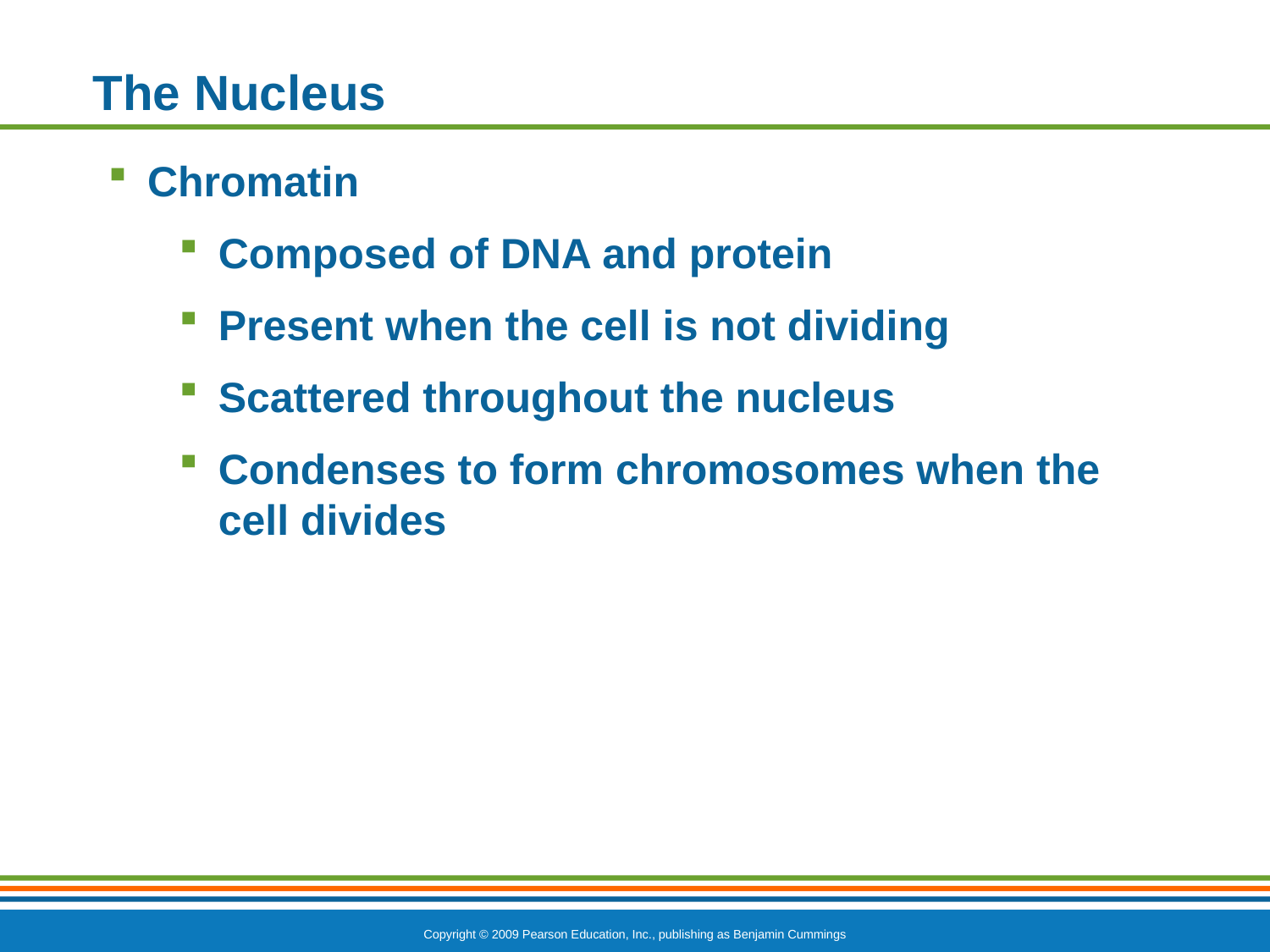

# The Nucleus
Chromatin
Composed of DNA and protein
Present when the cell is not dividing
Scattered throughout the nucleus
Condenses to form chromosomes when the cell divides